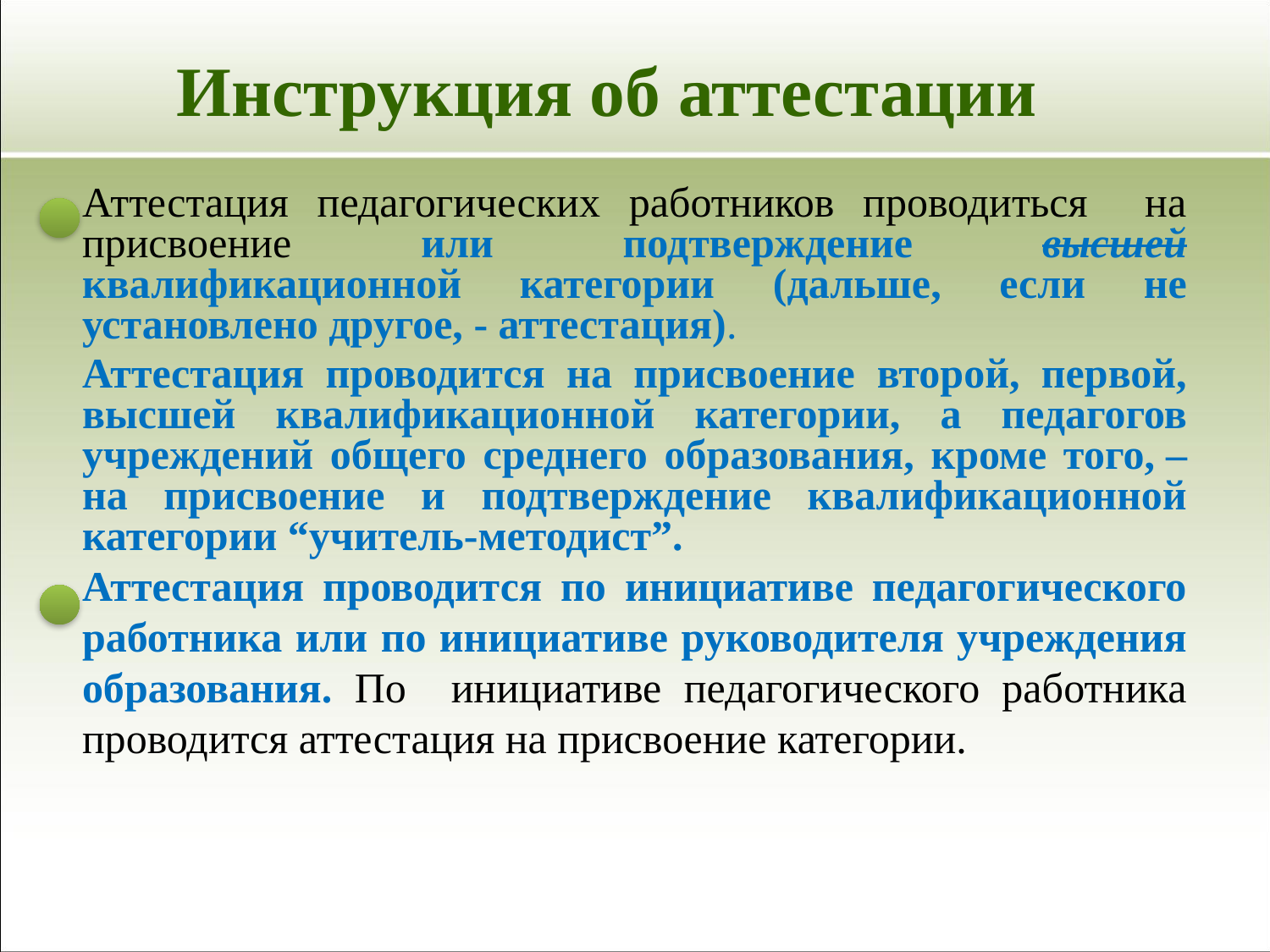

# Инструкция об аттестации
Аттестация педагогических работников проводиться  на присвоение или подтверждение высшей квалификационной категории (дальше, если не установлено другое, - аттестация).
Аттестация проводится на присвоение второй, первой, высшей квалификационной категории, а педагогов учреждений общего среднего образования, кроме того, – на присвоение и подтверждение квалификационной категории “учитель-методист”.
Аттестация проводится по инициативе педагогического работника или по инициативе руководителя учреждения образования. По  инициативе педагогического работника проводится аттестация на присвоение категории.